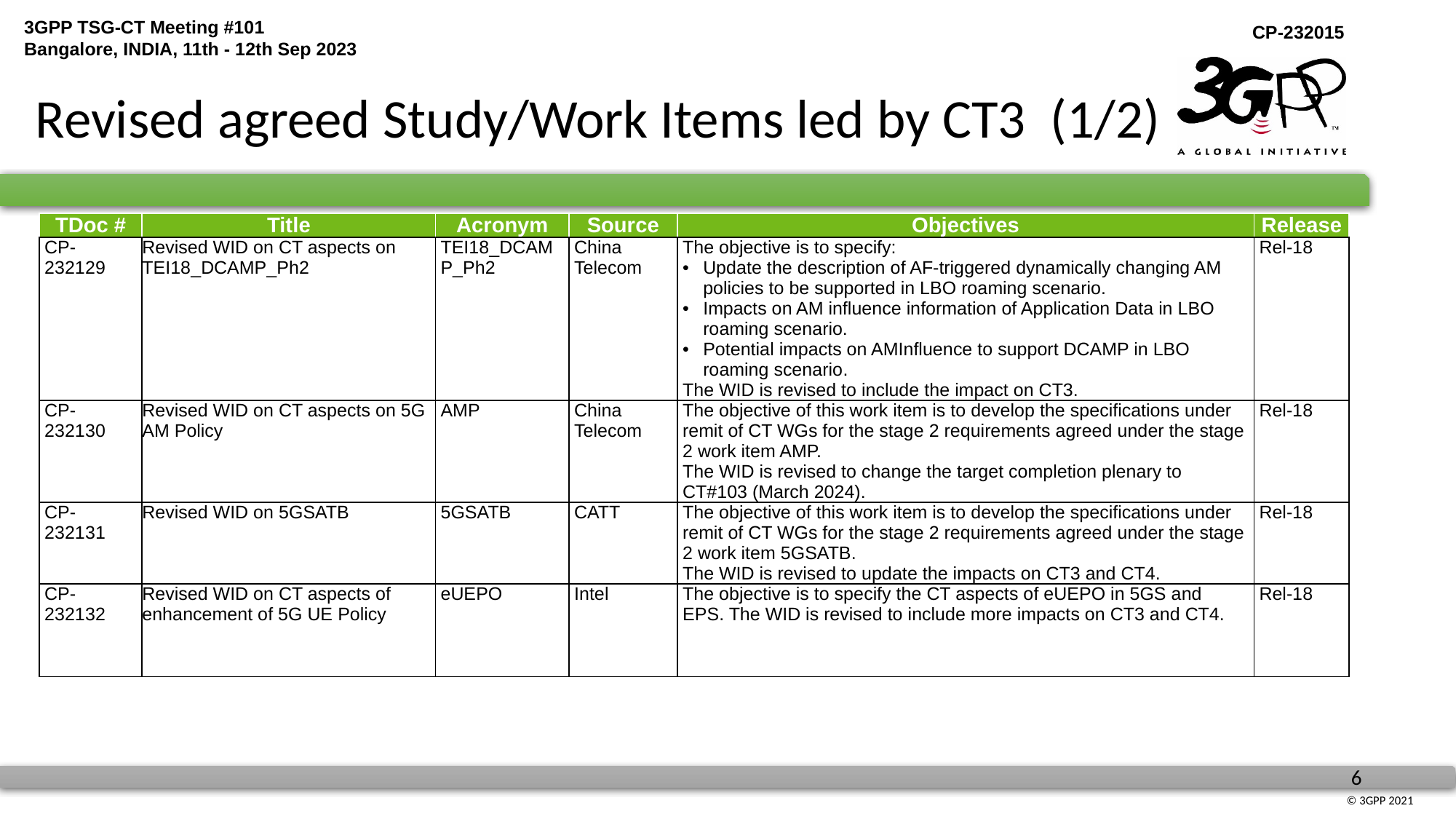

# Revised agreed Study/Work Items led by CT3  (1/2)
| TDoc # | Title | Acronym | Source | Objectives | Release |
| --- | --- | --- | --- | --- | --- |
| CP-232129 | Revised WID on CT aspects on TEI18\_DCAMP\_Ph2 | TEI18\_DCAMP\_Ph2 | China Telecom | The objective is to specify: Update the description of AF-triggered dynamically changing AM policies to be supported in LBO roaming scenario. Impacts on AM influence information of Application Data in LBO roaming scenario. Potential impacts on AMInfluence to support DCAMP in LBO roaming scenario. The WID is revised to include the impact on CT3. | Rel-18 |
| CP-232130 | Revised WID on CT aspects on 5G AM Policy | AMP | China Telecom | The objective of this work item is to develop the specifications under remit of CT WGs for the stage 2 requirements agreed under the stage 2 work item AMP. The WID is revised to change the target completion plenary to CT#103 (March 2024). | Rel-18 |
| CP-232131 | Revised WID on 5GSATB | 5GSATB | CATT | The objective of this work item is to develop the specifications under remit of CT WGs for the stage 2 requirements agreed under the stage 2 work item 5GSATB. The WID is revised to update the impacts on CT3 and CT4. | Rel-18 |
| CP-232132 | Revised WID on CT aspects of enhancement of 5G UE Policy | eUEPO | Intel | The objective is to specify the CT aspects of eUEPO in 5GS and EPS. The WID is revised to include more impacts on CT3 and CT4. | Rel-18 |